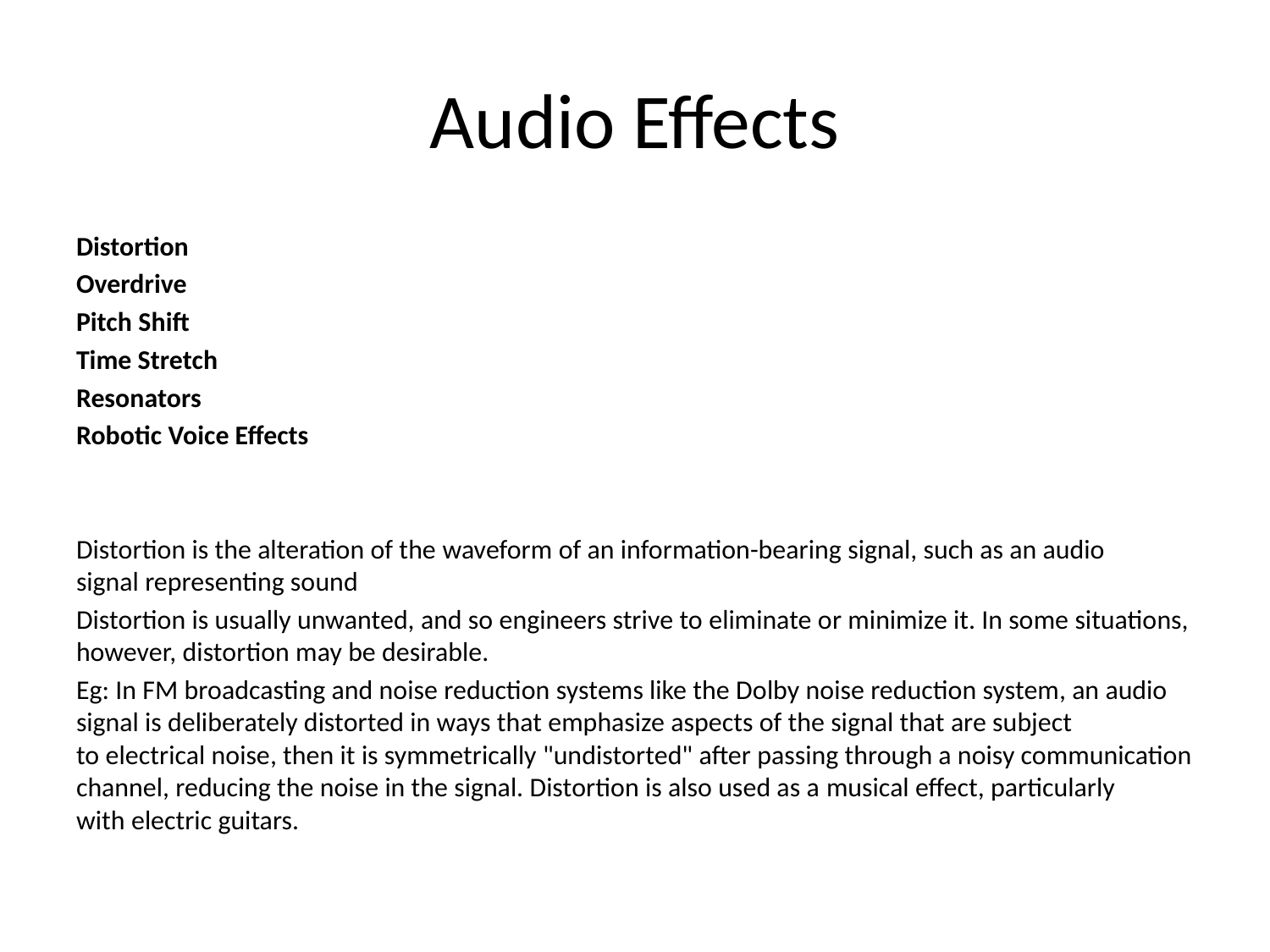

# Audio Effects
Distortion
Overdrive
Pitch Shift
Time Stretch
Resonators
Robotic Voice Effects

Distortion is the alteration of the waveform of an information-bearing signal, such as an audio signal representing sound
Distortion is usually unwanted, and so engineers strive to eliminate or minimize it. In some situations, however, distortion may be desirable.
Eg: In FM broadcasting and noise reduction systems like the Dolby noise reduction system, an audio signal is deliberately distorted in ways that emphasize aspects of the signal that are subject to electrical noise, then it is symmetrically "undistorted" after passing through a noisy communication channel, reducing the noise in the signal. Distortion is also used as a musical effect, particularly with electric guitars.